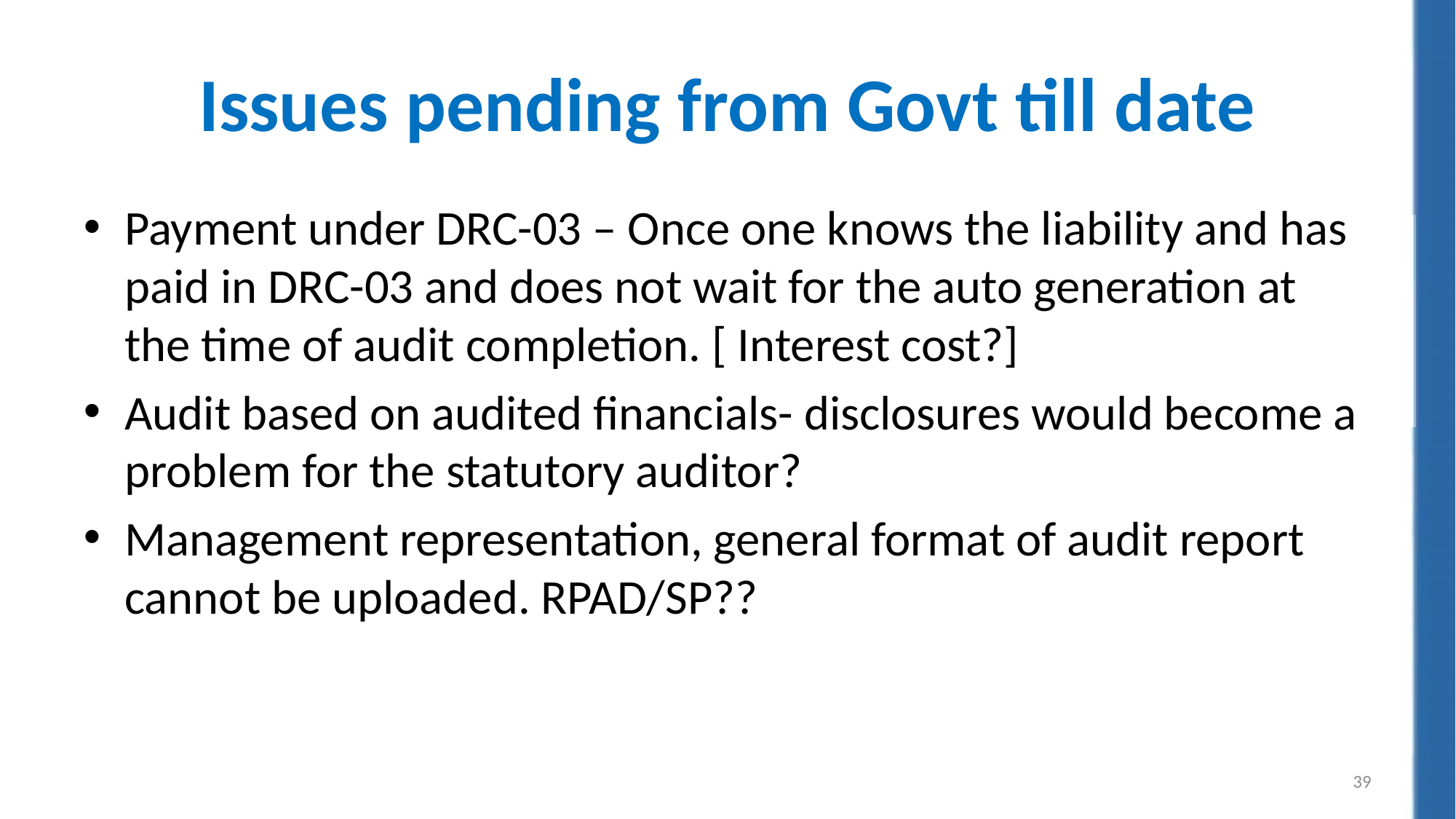

# Issues pending from Govt till date
Payment under DRC-03 – Once one knows the liability and has paid in DRC-03 and does not wait for the auto generation at the time of audit completion. [ Interest cost?]
Audit based on audited financials- disclosures would become a problem for the statutory auditor?
Management representation, general format of audit report cannot be uploaded. RPAD/SP??
39